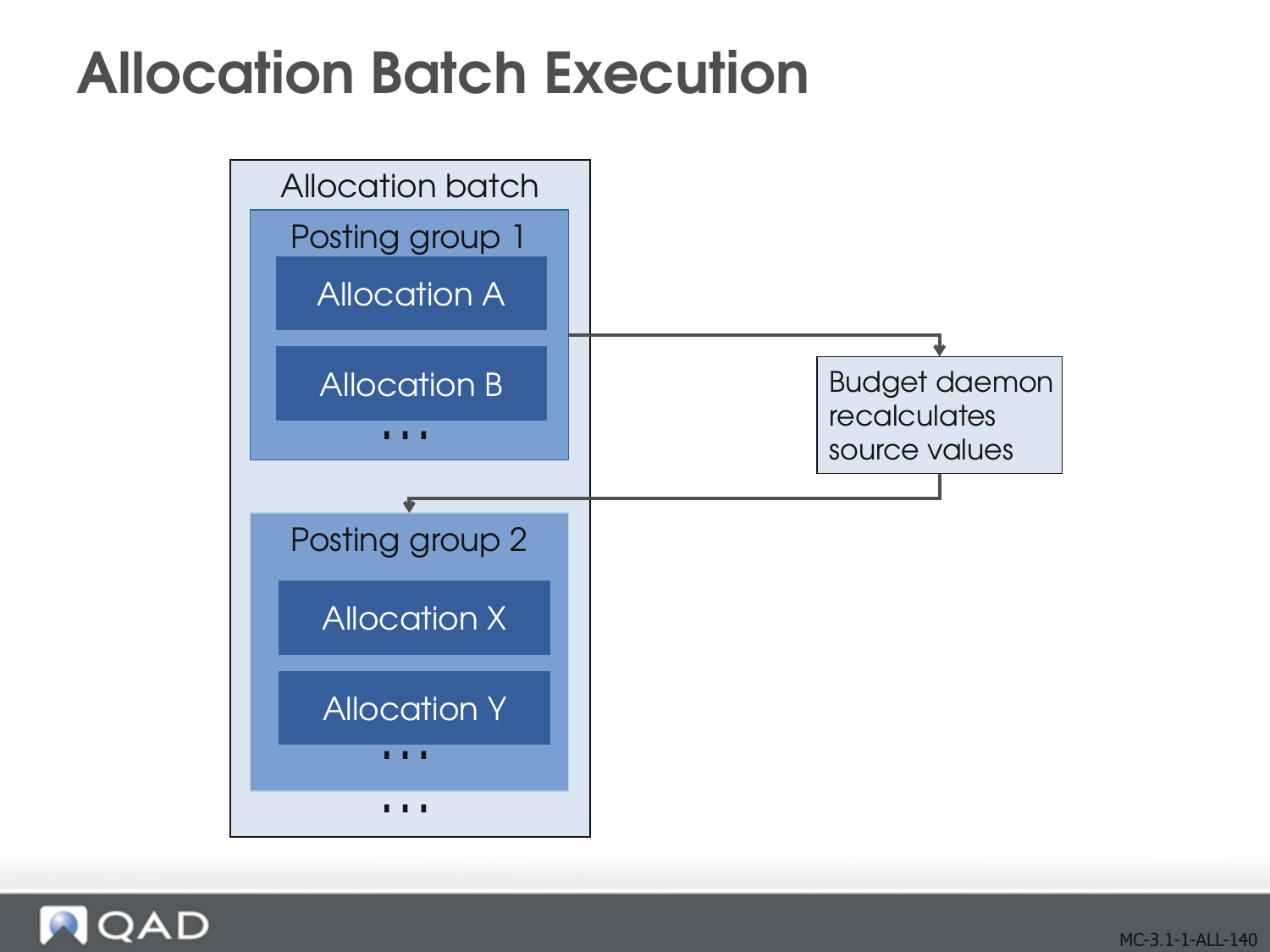

# Allocation Batch Execution
Allocation batch
Posting group 1
Allocation A
Allocation B
Budget daemon
recalculates
source values
…
Posting group 2
Allocation X
Allocation Y
…
…
MC-3.1-1-ALL-140